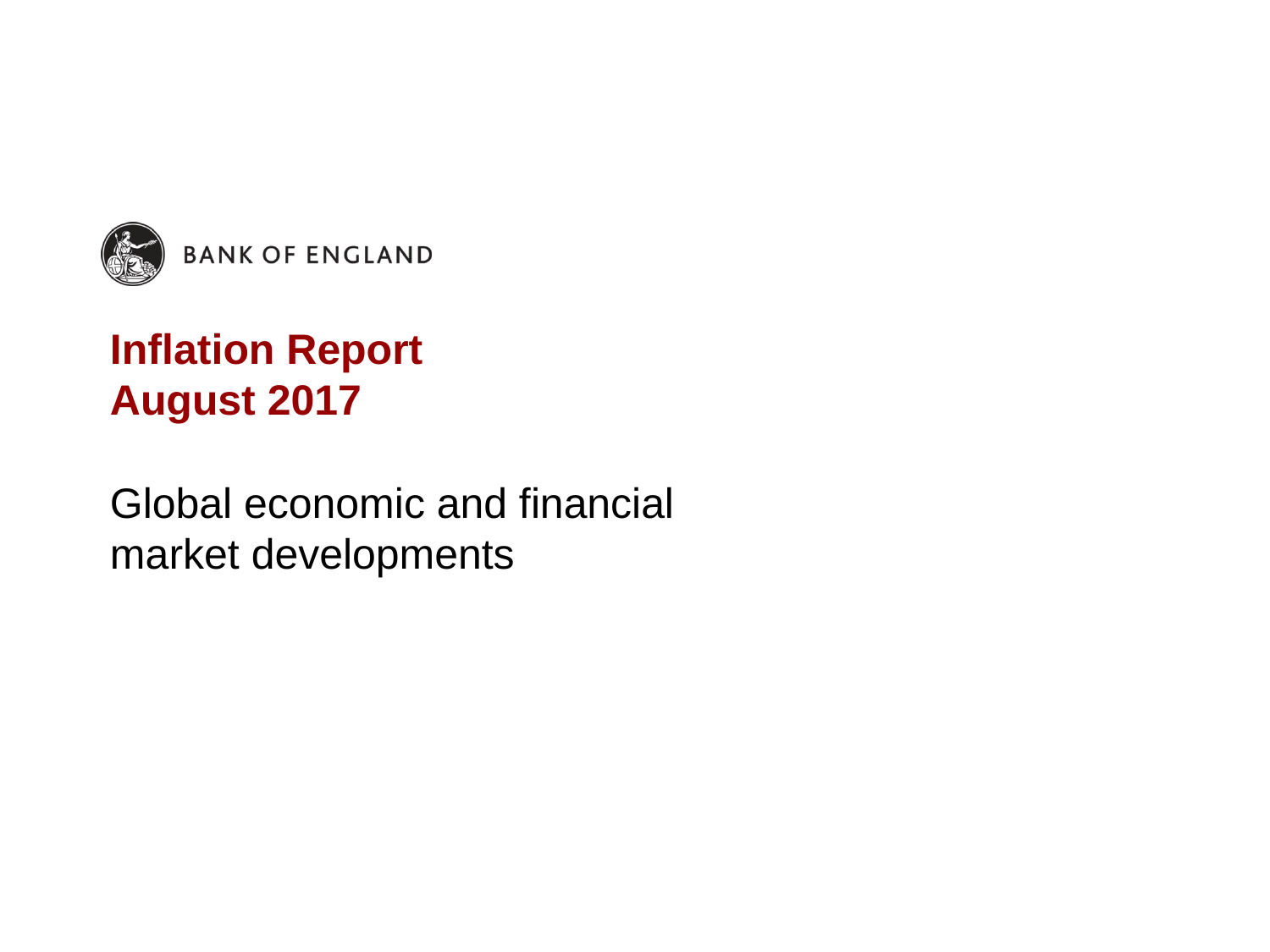

# Inflation Report August 2017
Global economic and financial market developments